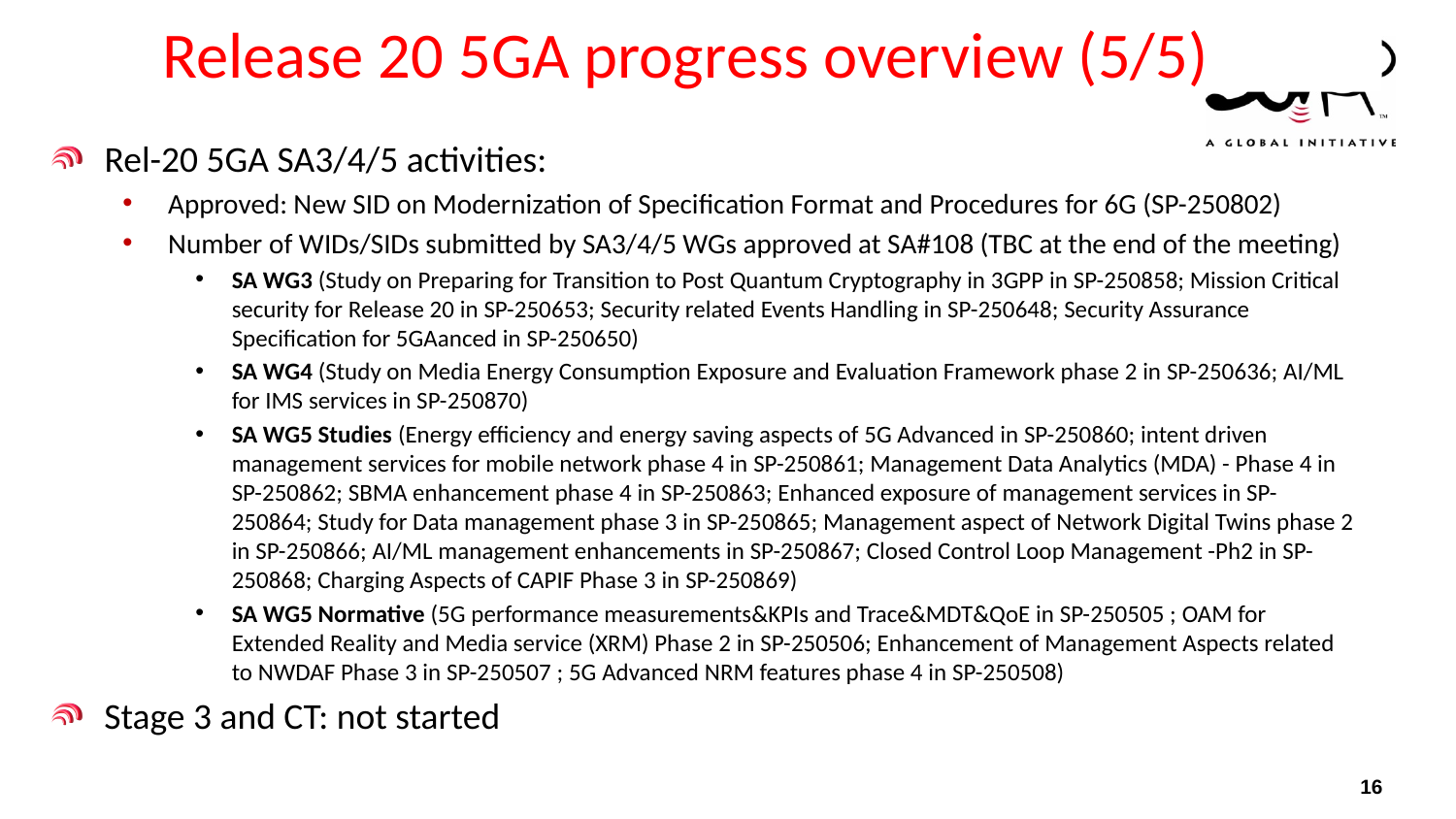

# Release 20 5GA progress overview (5/5)
Rel-20 5GA SA3/4/5 activities:
Approved: New SID on Modernization of Specification Format and Procedures for 6G (SP-250802)
Number of WIDs/SIDs submitted by SA3/4/5 WGs approved at SA#108 (TBC at the end of the meeting)
SA WG3 (Study on Preparing for Transition to Post Quantum Cryptography in 3GPP in SP-250858; Mission Critical security for Release 20 in SP-250653; Security related Events Handling in SP-250648; Security Assurance Specification for 5GAanced in SP-250650)
SA WG4 (Study on Media Energy Consumption Exposure and Evaluation Framework phase 2 in SP-250636; AI/ML for IMS services in SP-250870)
SA WG5 Studies (Energy efficiency and energy saving aspects of 5G Advanced in SP-250860; intent driven management services for mobile network phase 4 in SP-250861; Management Data Analytics (MDA) - Phase 4 in SP-250862; SBMA enhancement phase 4 in SP-250863; Enhanced exposure of management services in SP-250864; Study for Data management phase 3 in SP-250865; Management aspect of Network Digital Twins phase 2 in SP-250866; AI/ML management enhancements in SP-250867; Closed Control Loop Management -Ph2 in SP-250868; Charging Aspects of CAPIF Phase 3 in SP-250869)
SA WG5 Normative (5G performance measurements&KPIs and Trace&MDT&QoE in SP-250505 ; OAM for Extended Reality and Media service (XRM) Phase 2 in SP-250506; Enhancement of Management Aspects related to NWDAF Phase 3 in SP-250507 ; 5G Advanced NRM features phase 4 in SP-250508)
Stage 3 and CT: not started